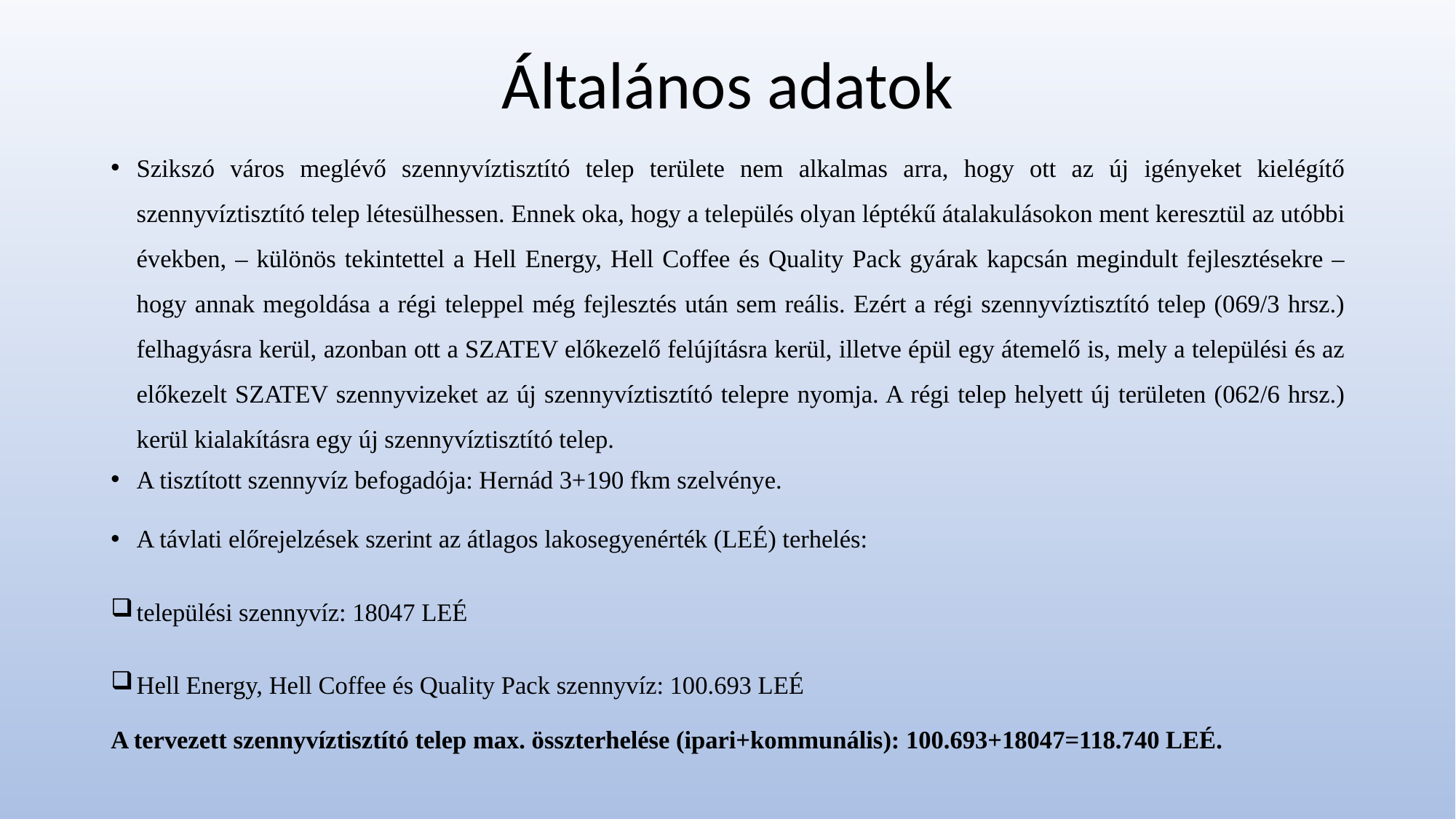

Általános adatok
Szikszó város meglévő szennyvíztisztító telep területe nem alkalmas arra, hogy ott az új igényeket kielégítő szennyvíztisztító telep létesülhessen. Ennek oka, hogy a település olyan léptékű átalakulásokon ment keresztül az utóbbi években, – különös tekintettel a Hell Energy, Hell Coffee és Quality Pack gyárak kapcsán megindult fejlesztésekre – hogy annak megoldása a régi teleppel még fejlesztés után sem reális. Ezért a régi szennyvíztisztító telep (069/3 hrsz.) felhagyásra kerül, azonban ott a SZATEV előkezelő felújításra kerül, illetve épül egy átemelő is, mely a települési és az előkezelt SZATEV szennyvizeket az új szennyvíztisztító telepre nyomja. A régi telep helyett új területen (062/6 hrsz.) kerül kialakításra egy új szennyvíztisztító telep.
A tisztított szennyvíz befogadója: Hernád 3+190 fkm szelvénye.
A távlati előrejelzések szerint az átlagos lakosegyenérték (LEÉ) terhelés:
települési szennyvíz: 18047 LEÉ
Hell Energy, Hell Coffee és Quality Pack szennyvíz: 100.693 LEÉ
A tervezett szennyvíztisztító telep max. összterhelése (ipari+kommunális): 100.693+18047=118.740 LEÉ.